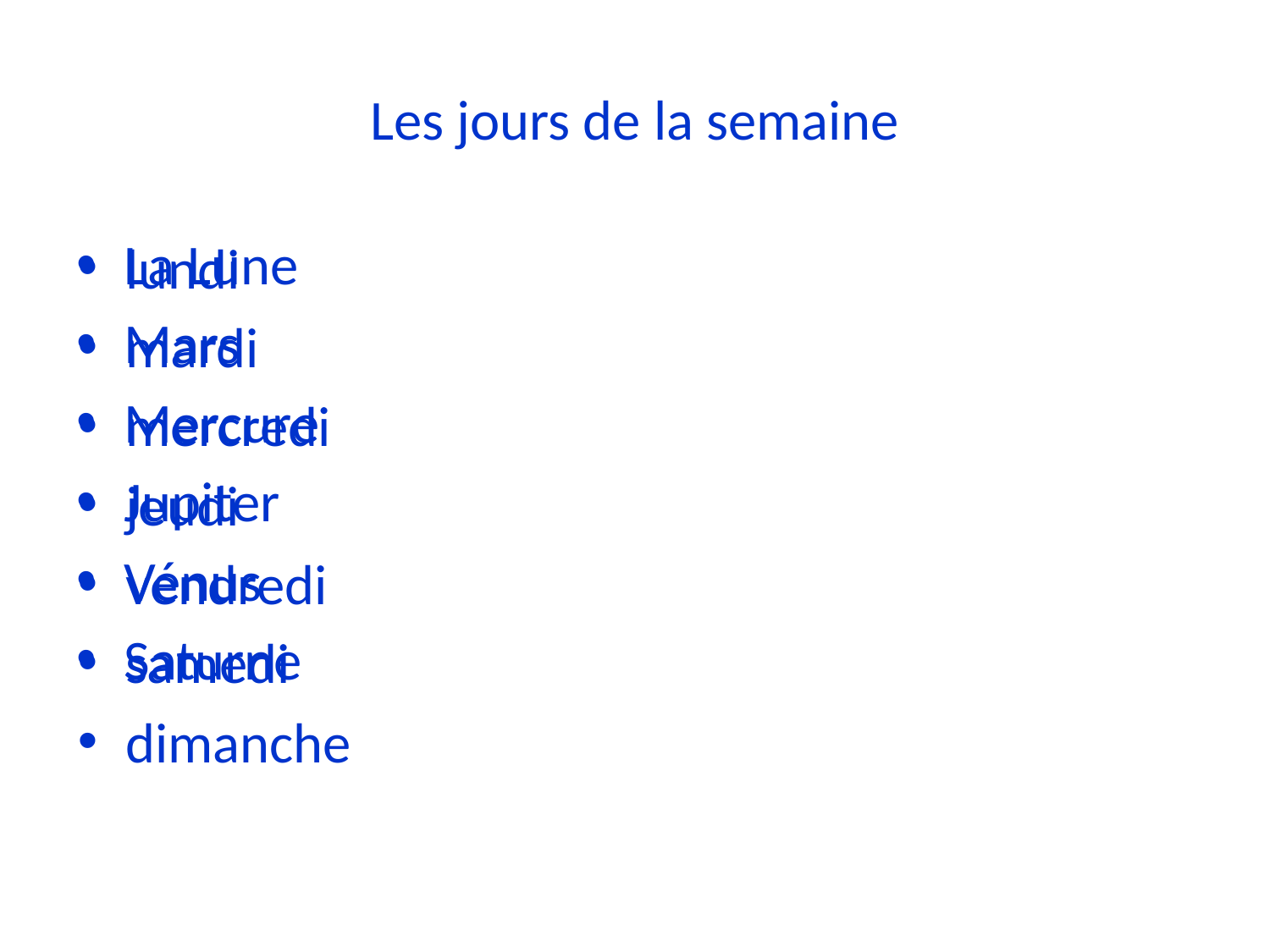

# Les jours de la semaine
La Lune
Mars
Mercure
Jupiter
Vénus
Saturne
lundi
mardi
mercredi
jeudi
vendredi
samedi
dimanche